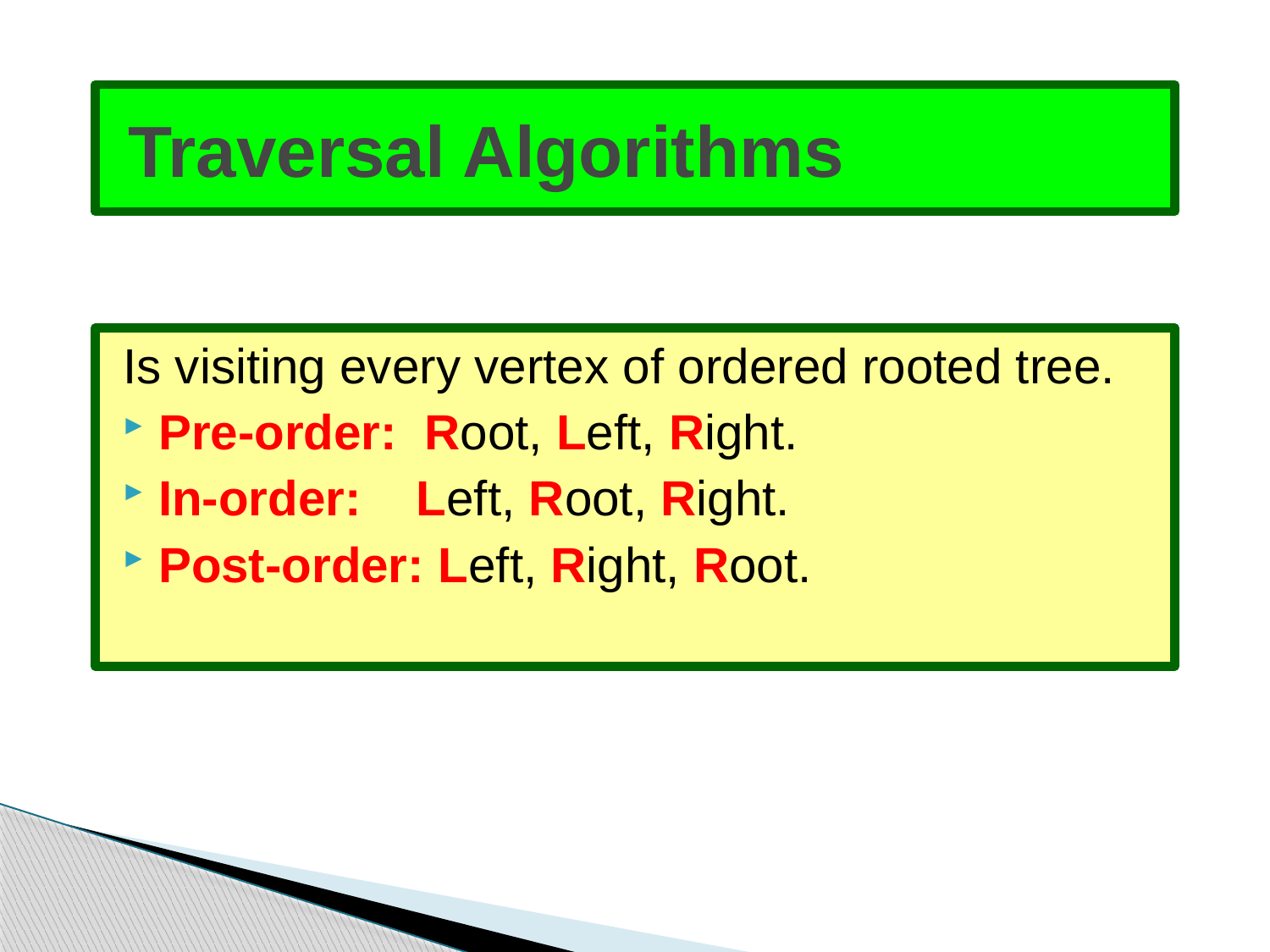

# Traversal Algorithms
Is visiting every vertex of ordered rooted tree.
Pre-order:  Root, Left, Right.
In-order:    Left, Root, Right.
Post-order: Left, Right, Root.